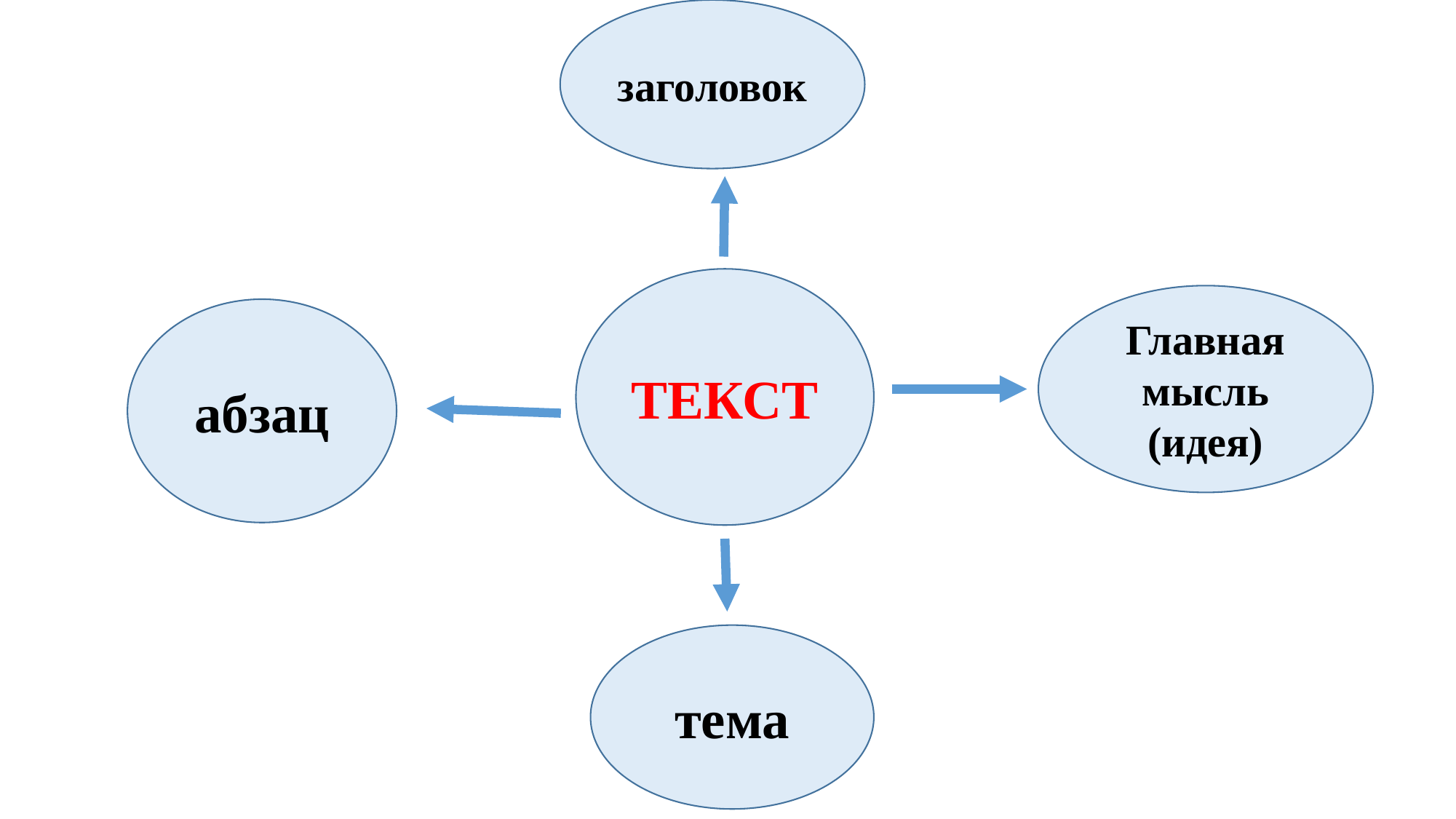

заголовок
ТЕКСТ
Главная мысль
(идея)
абзац
тема